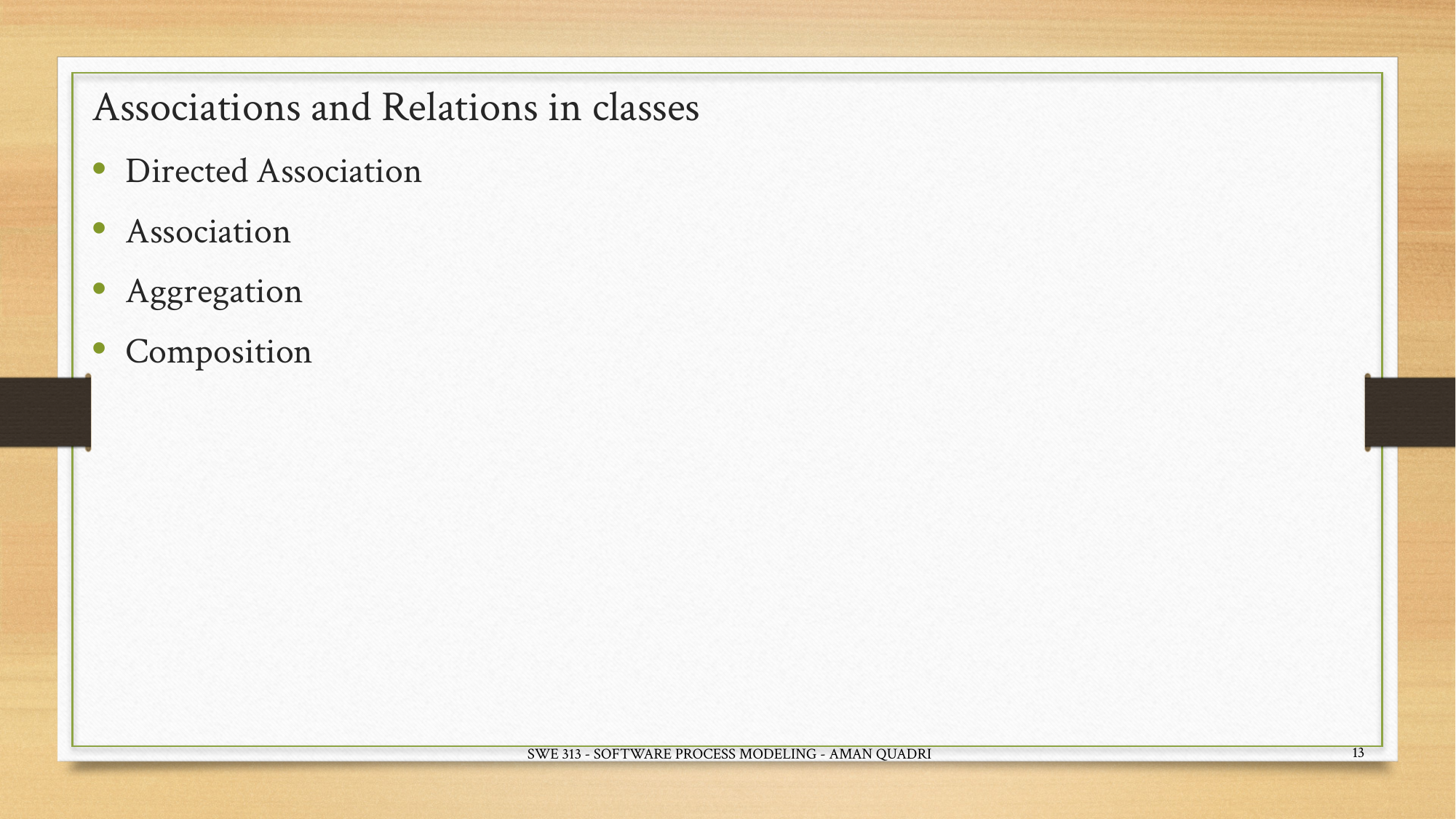

# Associations and Relations in classes
Directed Association
Association
Aggregation
Composition
13
SWE 313 - SOFTWARE PROCESS MODELING - AMAN QUADRI